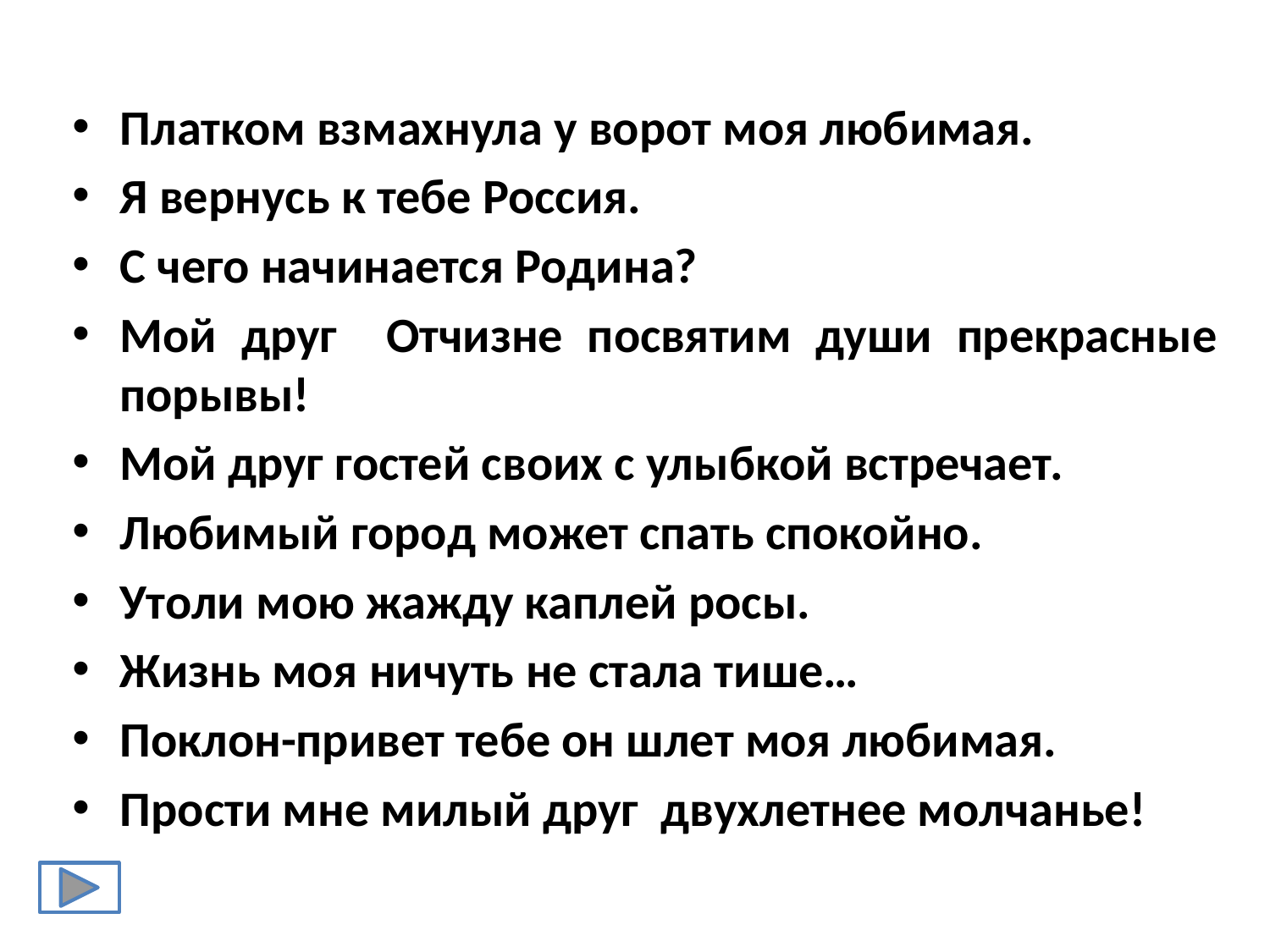

Платком взмахнула у ворот моя любимая.
Я вернусь к тебе Россия.
С чего начинается Родина?
Мой друг  Отчизне посвятим души прекрасные порывы!
Мой друг гостей своих с улыбкой встречает.
Любимый город может спать спокойно.
Утоли мою жажду каплей росы.
Жизнь моя ничуть не стала тише…
Поклон-привет тебе он шлет моя любимая.
Прости мне милый друг  двухлетнее молчанье!